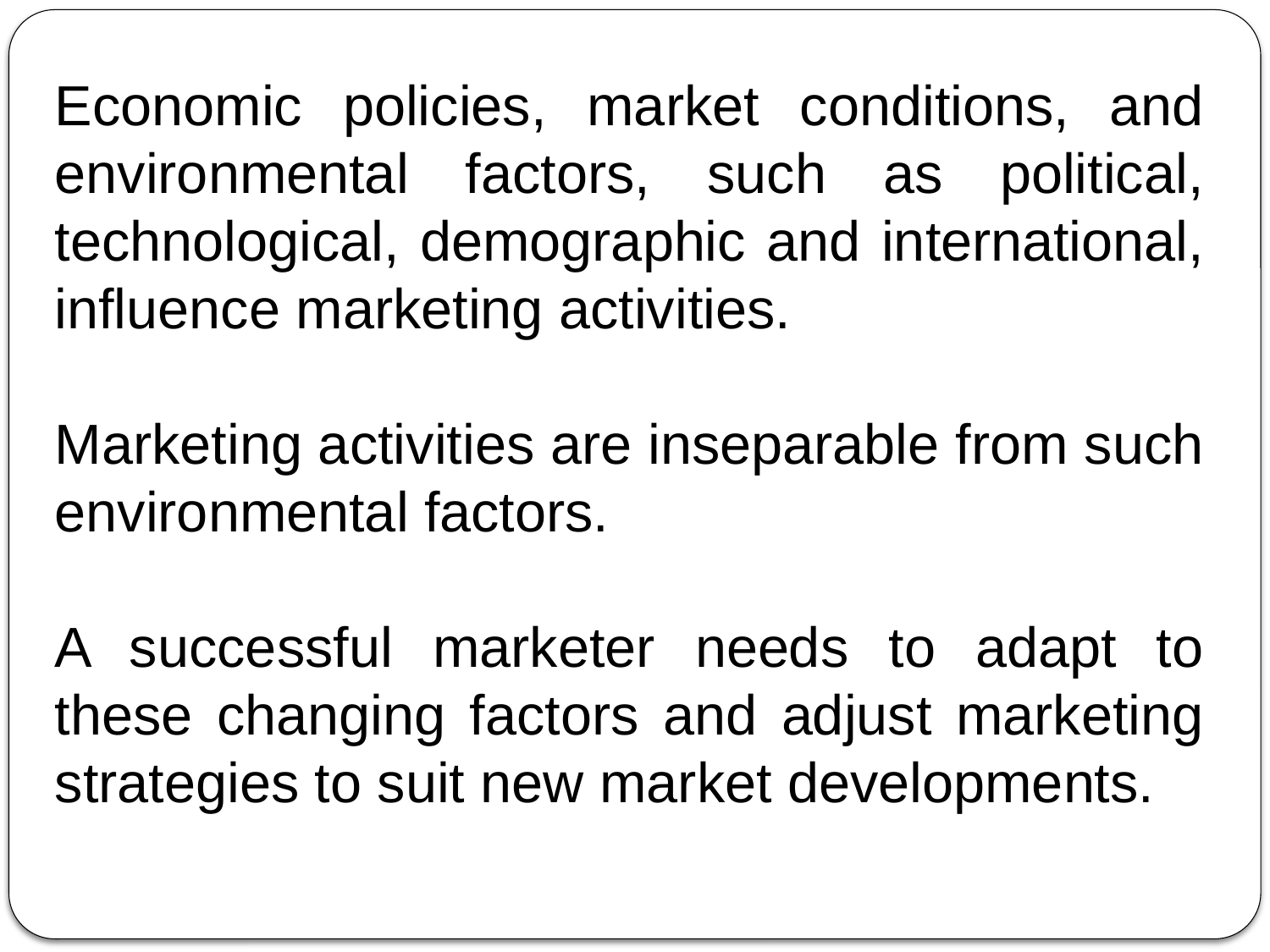

Economic policies, market conditions, and environmental factors, such as political, technological, demographic and international, influence marketing activities.

Marketing activities are inseparable from such environmental factors.

A successful marketer needs to adapt to these changing factors and adjust marketing strategies to suit new market developments.